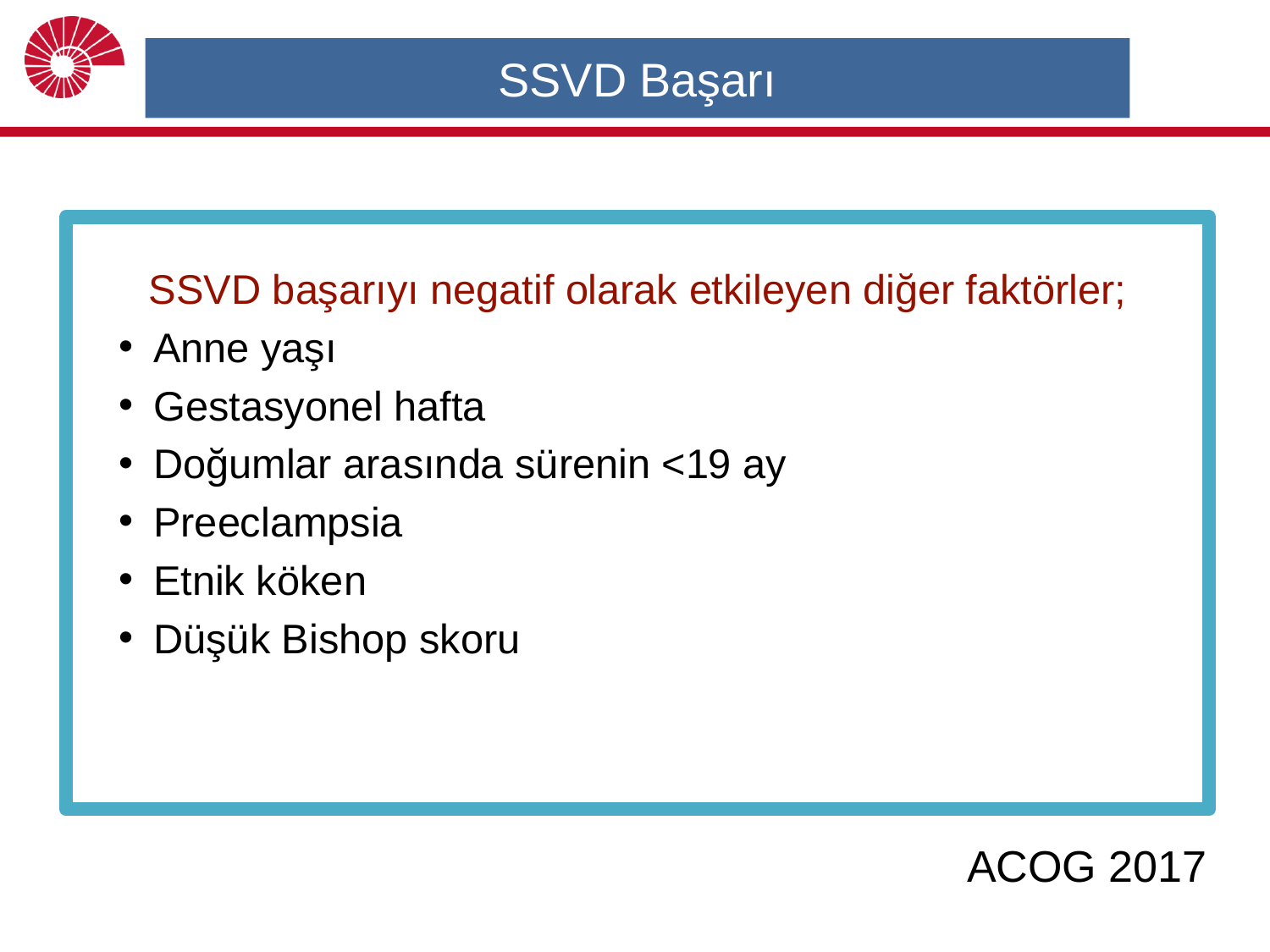

# SSVD Başarı

SSVD başarıyı negatif olarak etkileyen diğer faktörler;
Anne yaşı
Gestasyonel hafta
Doğumlar arasında sürenin <19 ay
Preeclampsia
Etnik köken
Düşük Bishop skoru
ACOG 2017